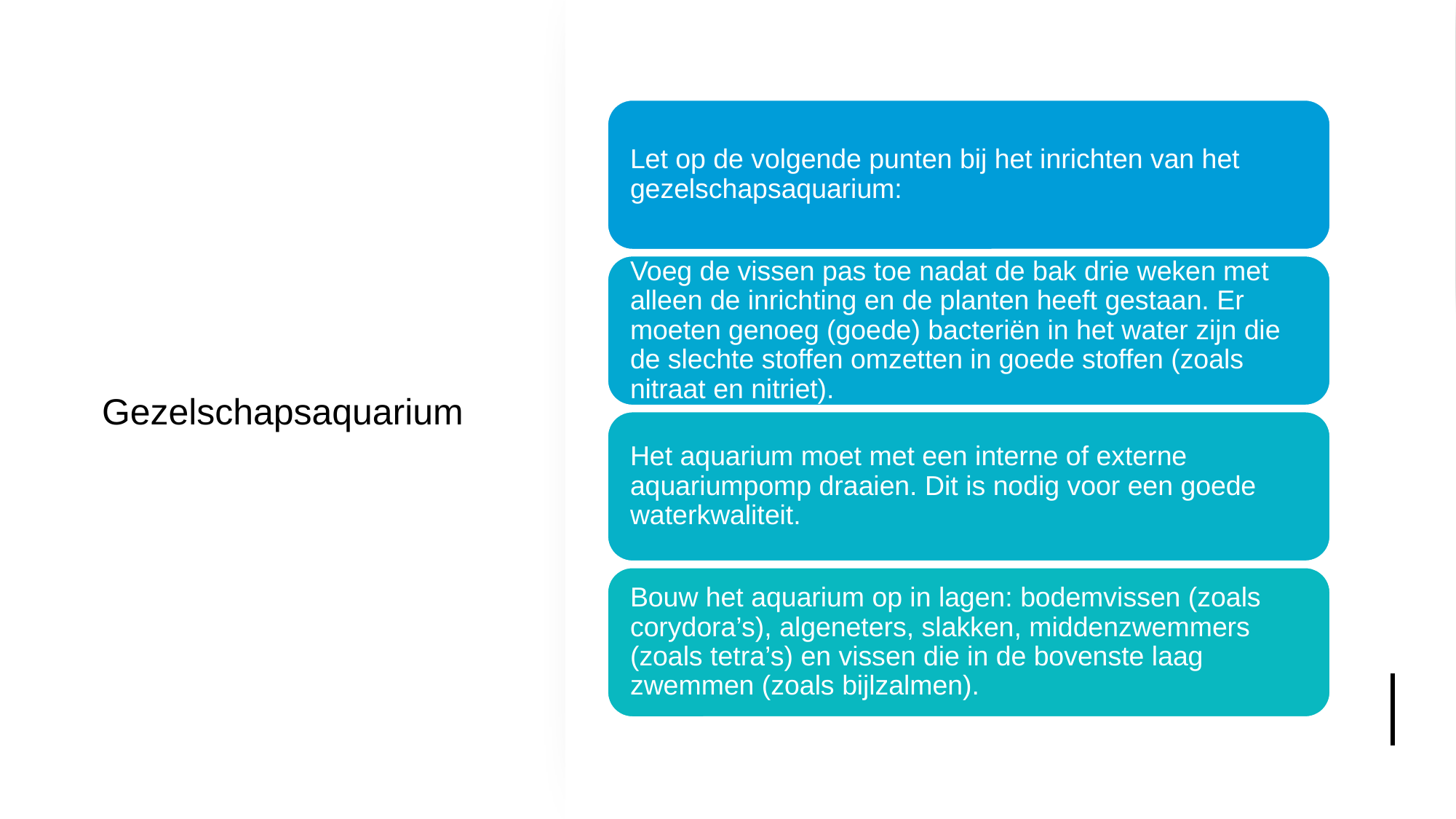

Let op de volgende punten bij het inrichten van het gezelschapsaquarium:
Voeg de vissen pas toe nadat de bak drie weken met alleen de inrichting en de planten heeft gestaan. Er moeten genoeg (goede) bacteriën in het water zijn die de slechte stoffen omzetten in goede stoffen (zoals nitraat en nitriet).
Het aquarium moet met een interne of externe aquariumpomp draaien. Dit is nodig voor een goede waterkwaliteit.
Bouw het aquarium op in lagen: bodemvissen (zoals corydora’s), algeneters, slakken, middenzwemmers (zoals tetra’s) en vissen die in de bovenste laag zwemmen (zoals bijlzalmen).
# Gezelschapsaquarium